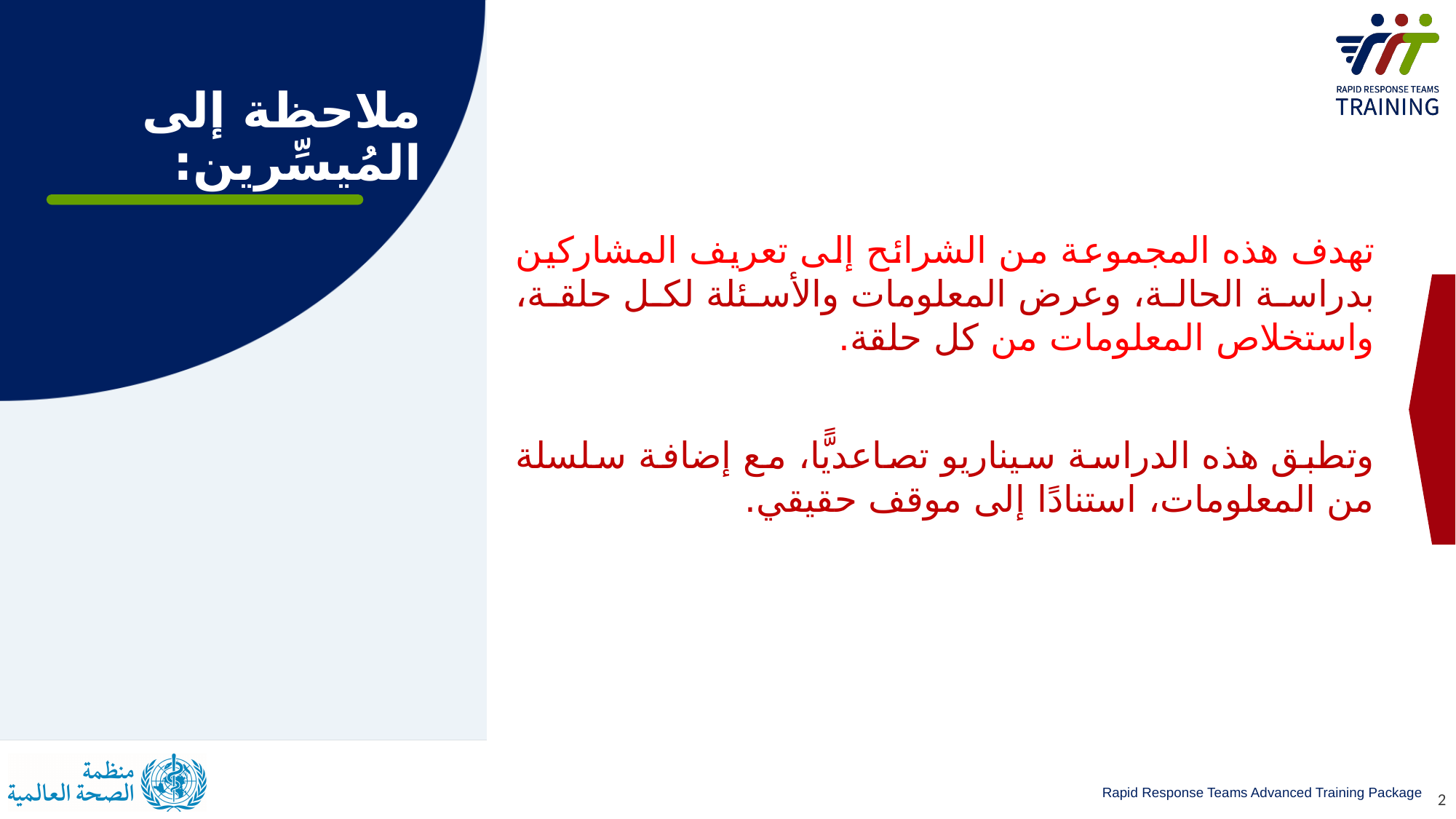

# ملاحظة إلى المُيسِّرين:
تهدف هذه المجموعة من الشرائح إلى تعريف المشاركين بدراسة الحالة، وعرض المعلومات والأسئلة لكل حلقة، واستخلاص المعلومات من كل حلقة.

وتطبق هذه الدراسة سيناريو تصاعديًّا، مع إضافة سلسلة من المعلومات، استنادًا إلى موقف حقيقي.